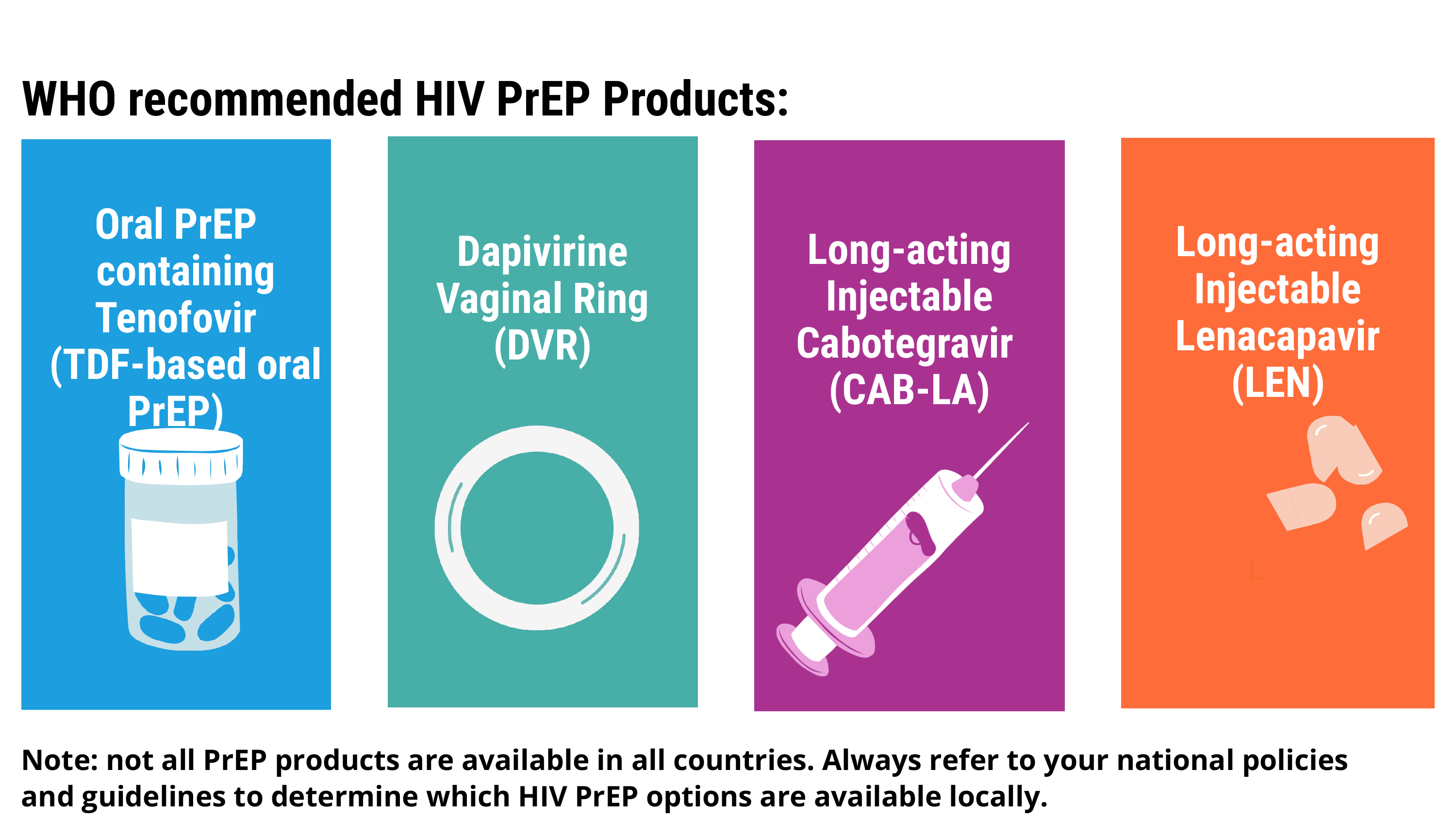

WHO recommended HIV PrEP Products:

Long-acting Injectable Lenacapavir (LEN)

L

Oral PrEP
 containing Tenofovir
 (TDF-based oral PrEP)

Long-acting Injectable Cabotegravir
(CAB-LA)

C
Dapivirine Vaginal Ring (DVR)

Note: not all PrEP products are available in all countries. Always refer to your national policies and guidelines to determine which HIV PrEP options are available locally.